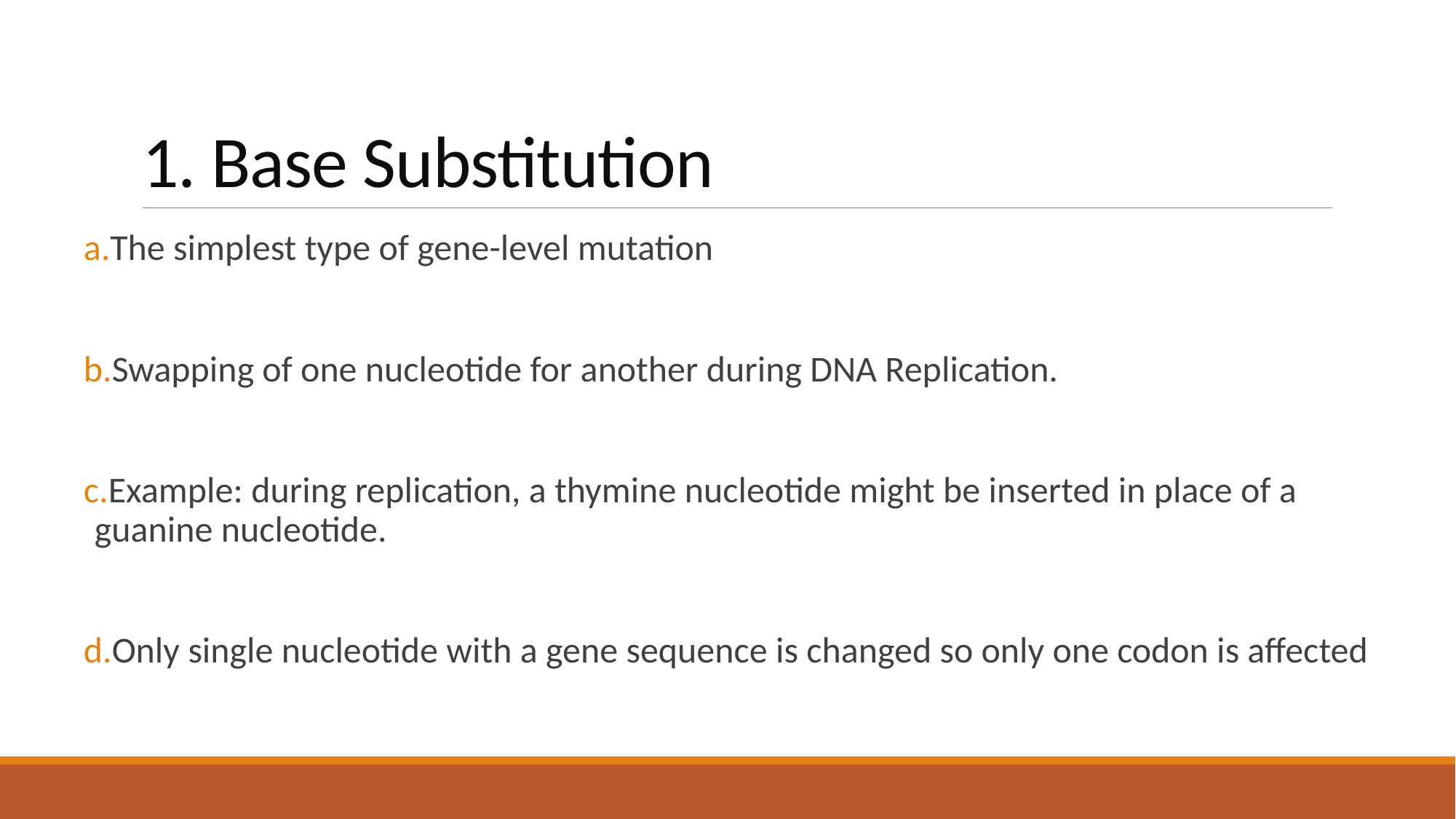

# 1. Base Substitution
The simplest type of gene-level mutation

Swapping of one nucleotide for another during DNA Replication.

Example: during replication, a thymine nucleotide might be inserted in place of a guanine nucleotide.

Only single nucleotide with a gene sequence is changed so only one codon is affected